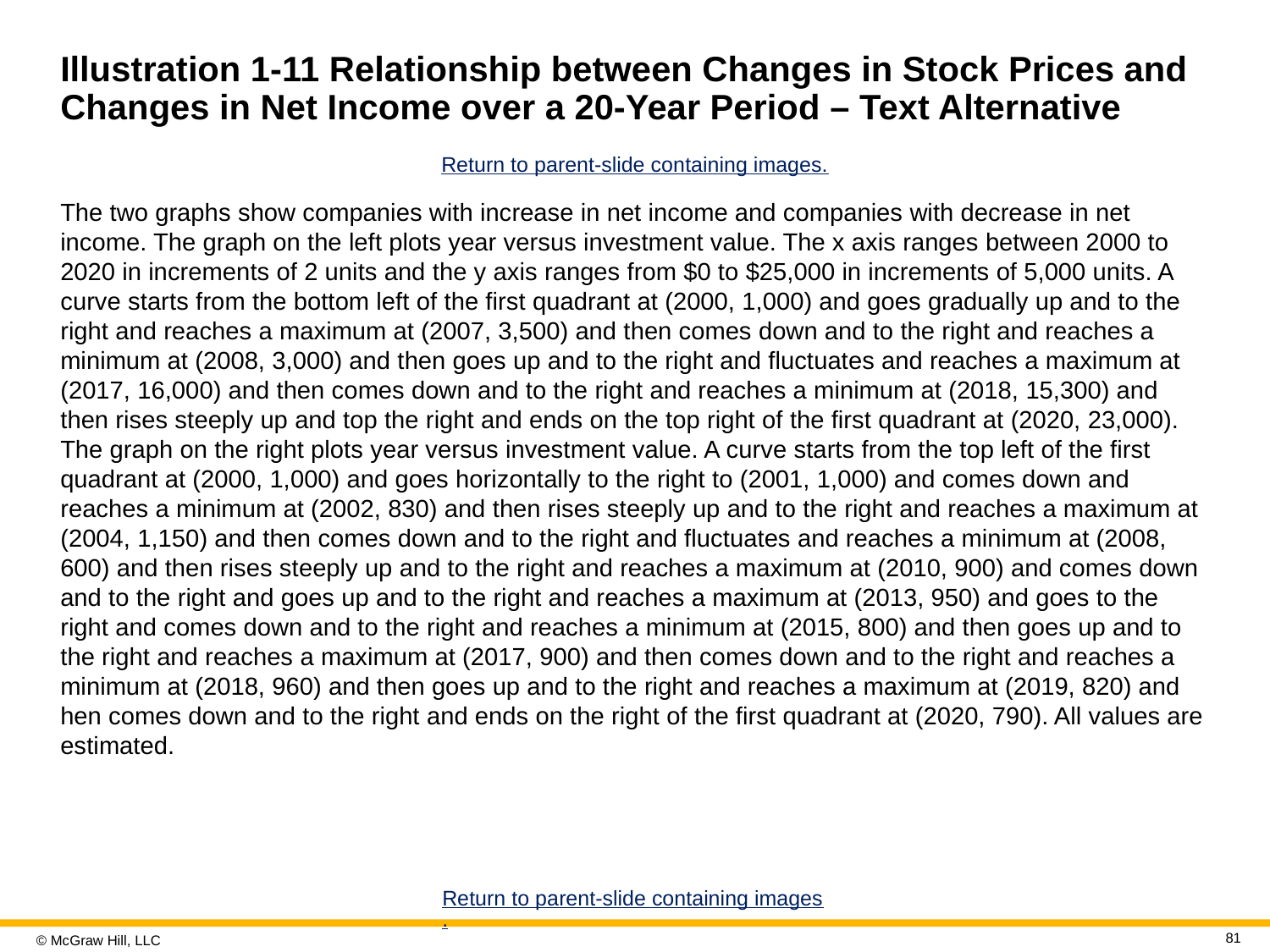

# Illustration 1-11 Relationship between Changes in Stock Prices and Changes in Net Income over a 20-Year Period – Text Alternative
Return to parent-slide containing images.
The two graphs show companies with increase in net income and companies with decrease in net income. The graph on the left plots year versus investment value. The x axis ranges between 2000 to 2020 in increments of 2 units and the y axis ranges from $0 to $25,000 in increments of 5,000 units. A curve starts from the bottom left of the first quadrant at (2000, 1,000) and goes gradually up and to the right and reaches a maximum at (2007, 3,500) and then comes down and to the right and reaches a minimum at (2008, 3,000) and then goes up and to the right and fluctuates and reaches a maximum at (2017, 16,000) and then comes down and to the right and reaches a minimum at (2018, 15,300) and then rises steeply up and top the right and ends on the top right of the first quadrant at (2020, 23,000). The graph on the right plots year versus investment value. A curve starts from the top left of the first quadrant at (2000, 1,000) and goes horizontally to the right to (2001, 1,000) and comes down and reaches a minimum at (2002, 830) and then rises steeply up and to the right and reaches a maximum at (2004, 1,150) and then comes down and to the right and fluctuates and reaches a minimum at (2008, 600) and then rises steeply up and to the right and reaches a maximum at (2010, 900) and comes down and to the right and goes up and to the right and reaches a maximum at (2013, 950) and goes to the right and comes down and to the right and reaches a minimum at (2015, 800) and then goes up and to the right and reaches a maximum at (2017, 900) and then comes down and to the right and reaches a minimum at (2018, 960) and then goes up and to the right and reaches a maximum at (2019, 820) and hen comes down and to the right and ends on the right of the first quadrant at (2020, 790). All values are estimated.
Return to parent-slide containing images.
81